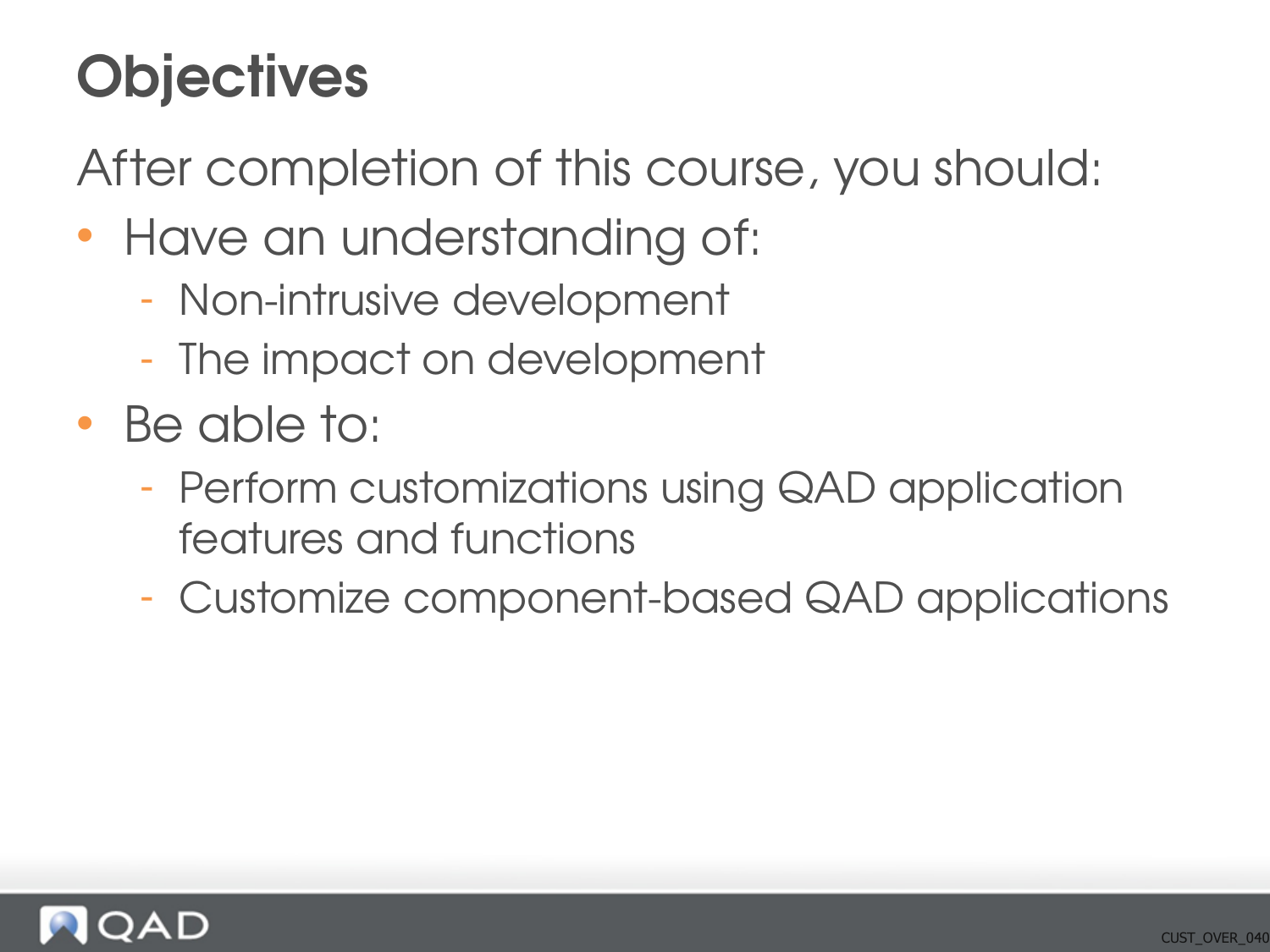

# Objectives
After completion of this course, you should:
Have an understanding of:
Non-intrusive development
The impact on development
Be able to:
Perform customizations using QAD application features and functions
Customize component-based QAD applications

CUST_OVER_040